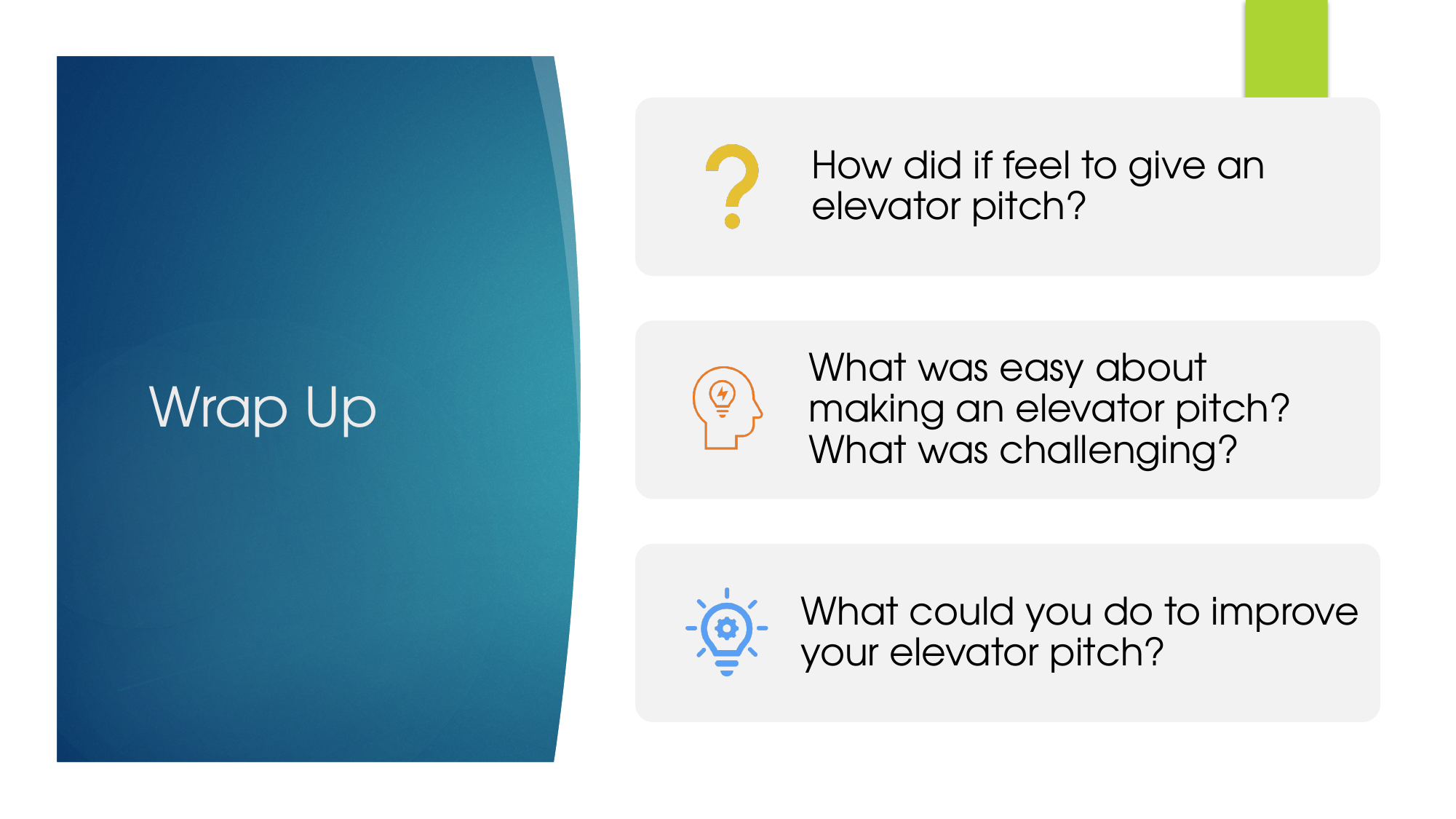

How did if feel to give an elevator pitch?
What was easy about making an elevator pitch? What was challenging?
What could you do to improve your elevator pitch?
# Wrap Up